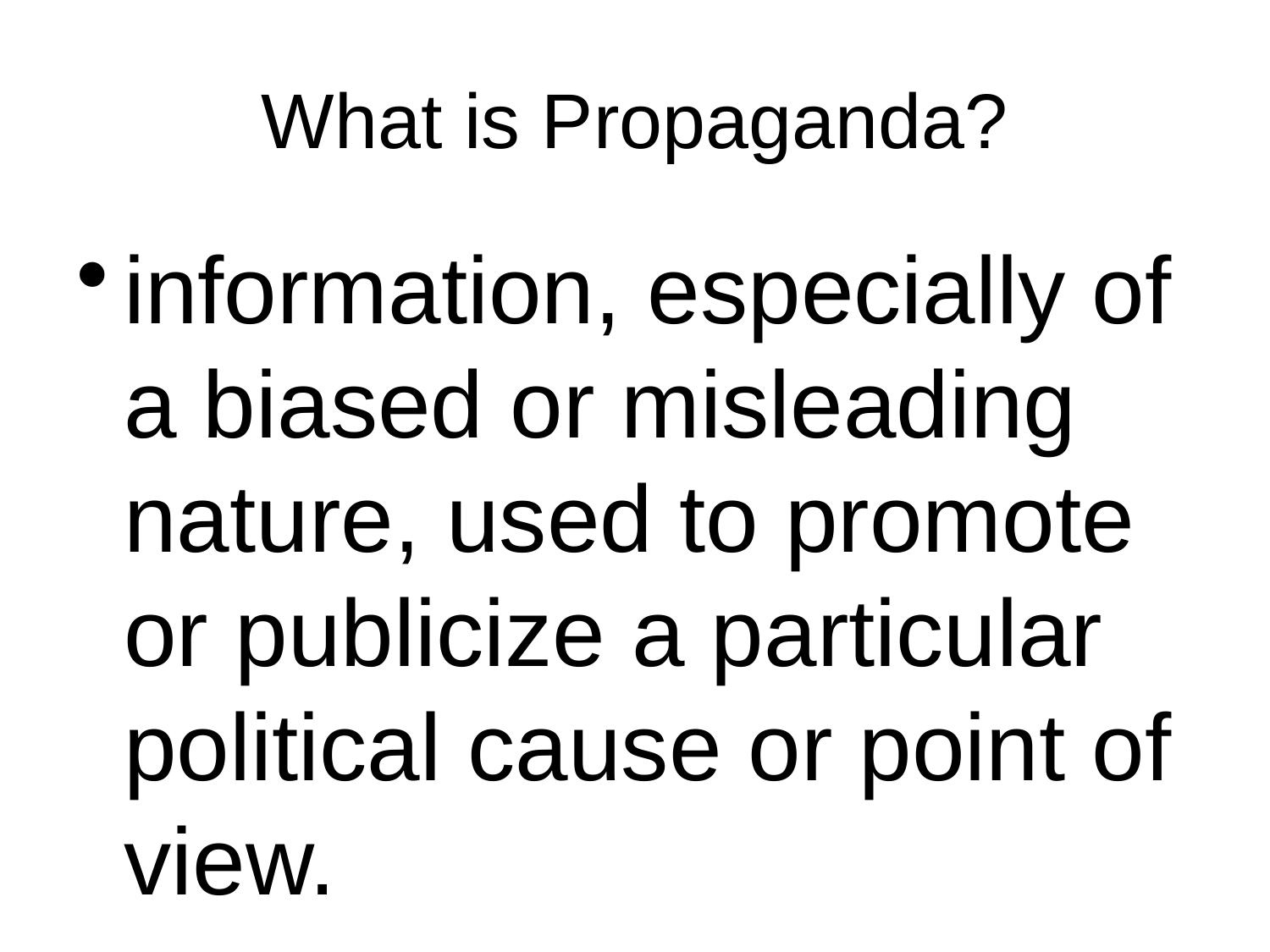

# What is Propaganda?
information, especially of a biased or misleading nature, used to promote or publicize a particular political cause or point of view.